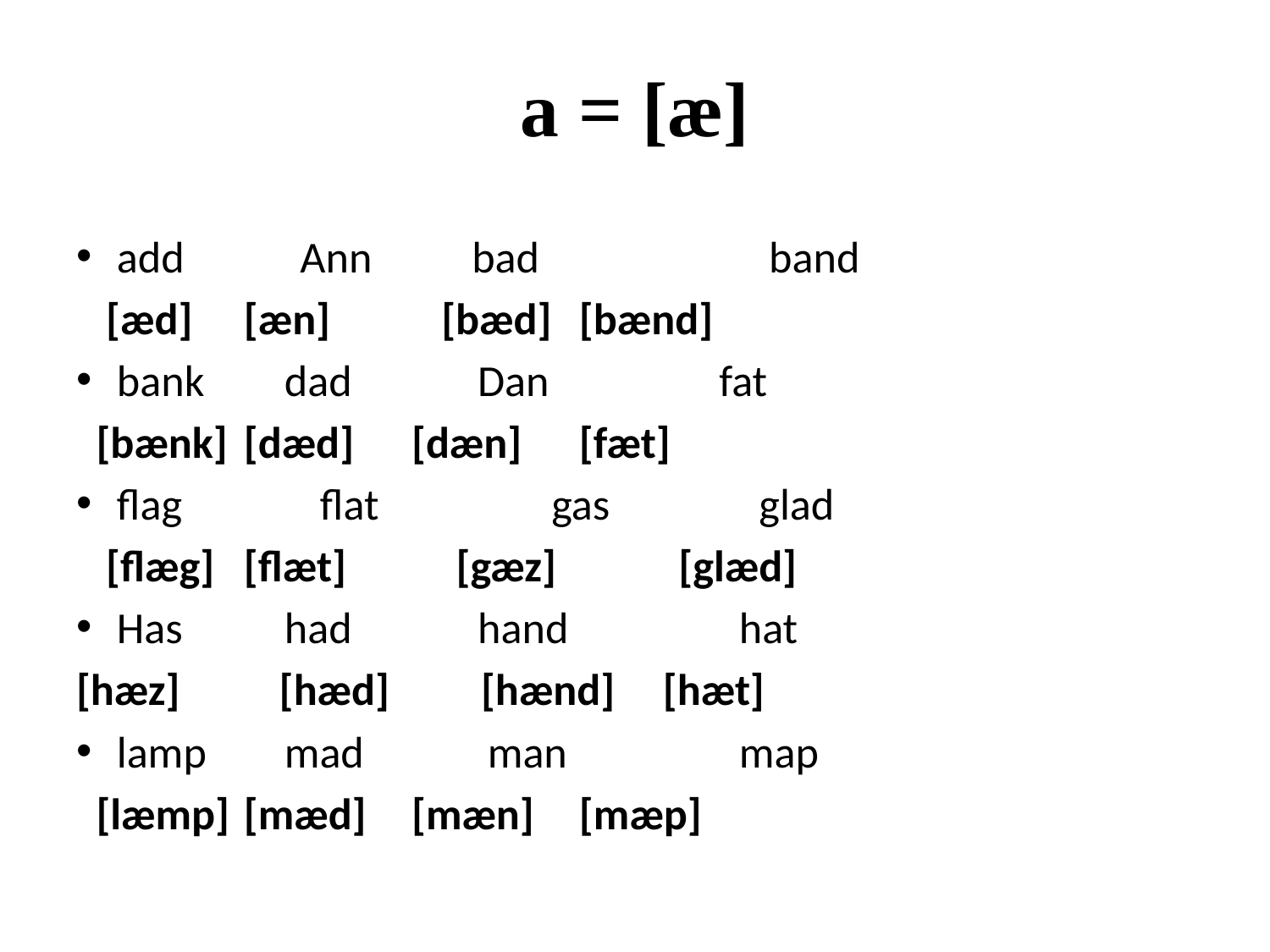

# a = [æ]
add	          Ann	  bad	               band
   [æd]	[æn]	   [bæd]	[bænd]
bank	dad	           Dan	          fat
  [bænk]	[dæd]	[dæn]	[fæt]
flag	            flat	          gas	              glad
   [flæg]	[flæt]           [gæz]	          [glæd]
Has   	had	           hand	            hat
[hæz]          [hæd]	       [hænd]    	[hæt]
lamp	mad	            man	            map
  [læmp]	[mæd]	[mæn]	[mæp]